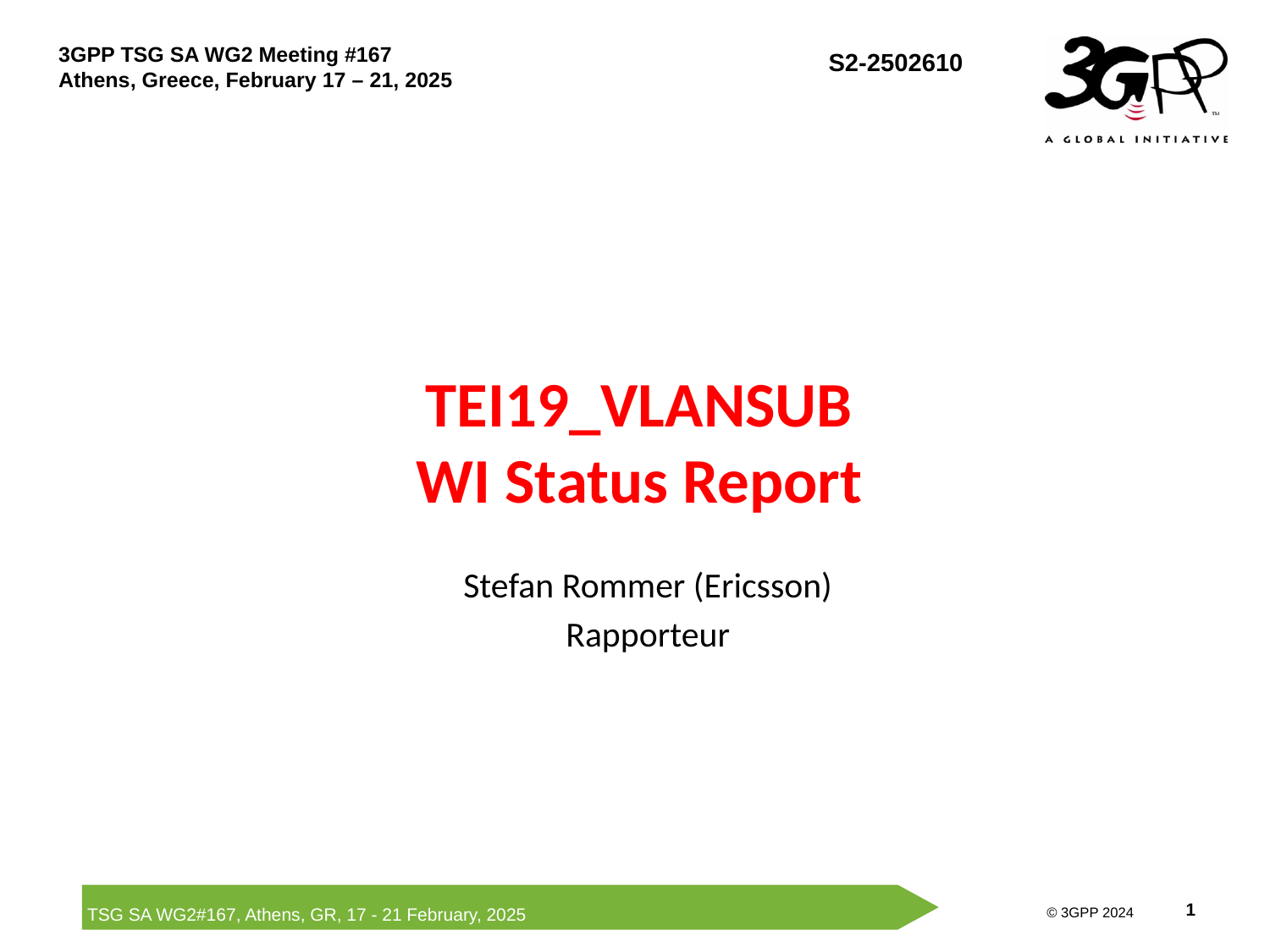

# TEI19_VLANSUB WI Status Report
Stefan Rommer (Ericsson)
Rapporteur